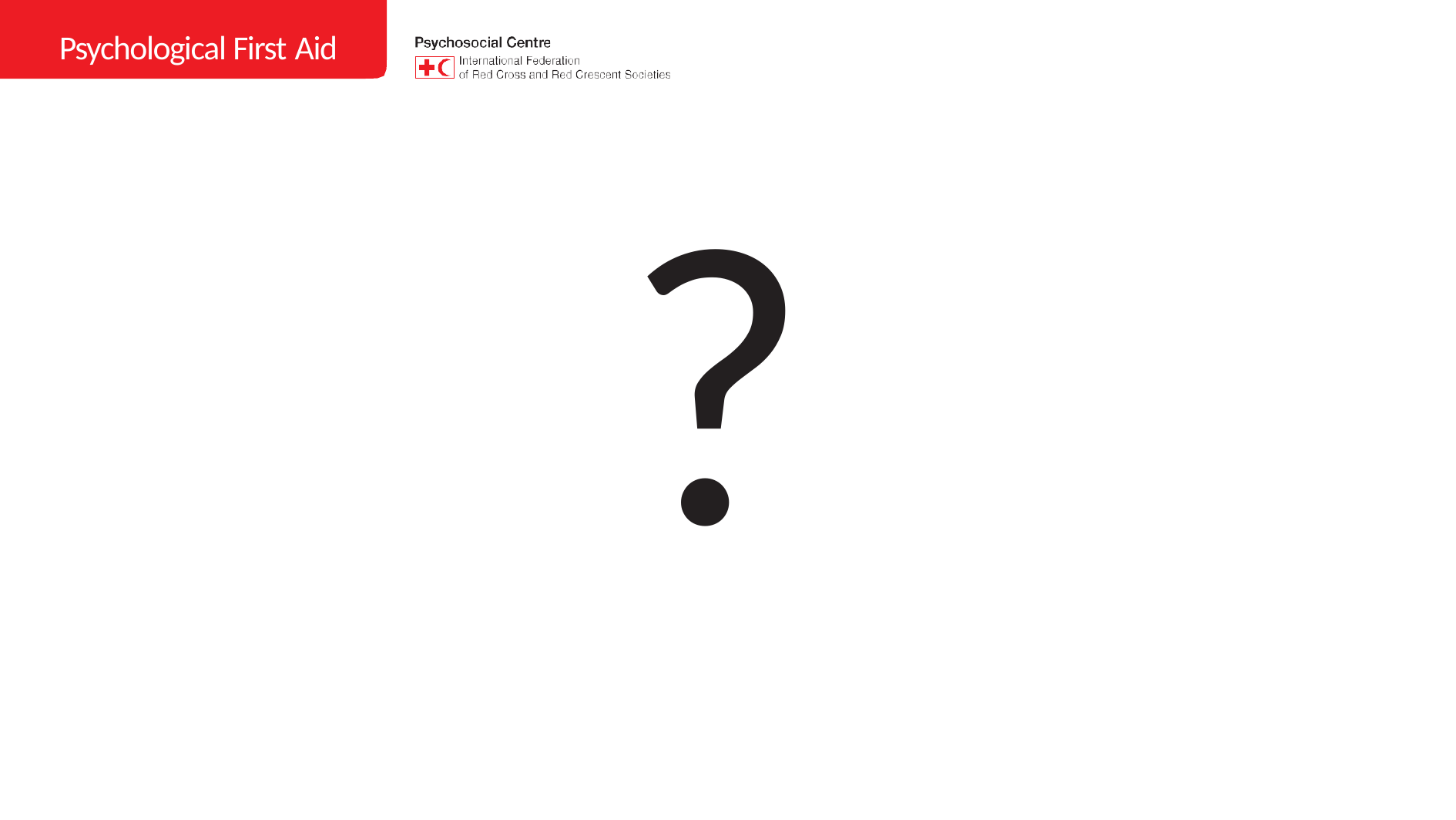

Psychological First Aid

?

SYRIAN ARAB RED CRESCENT